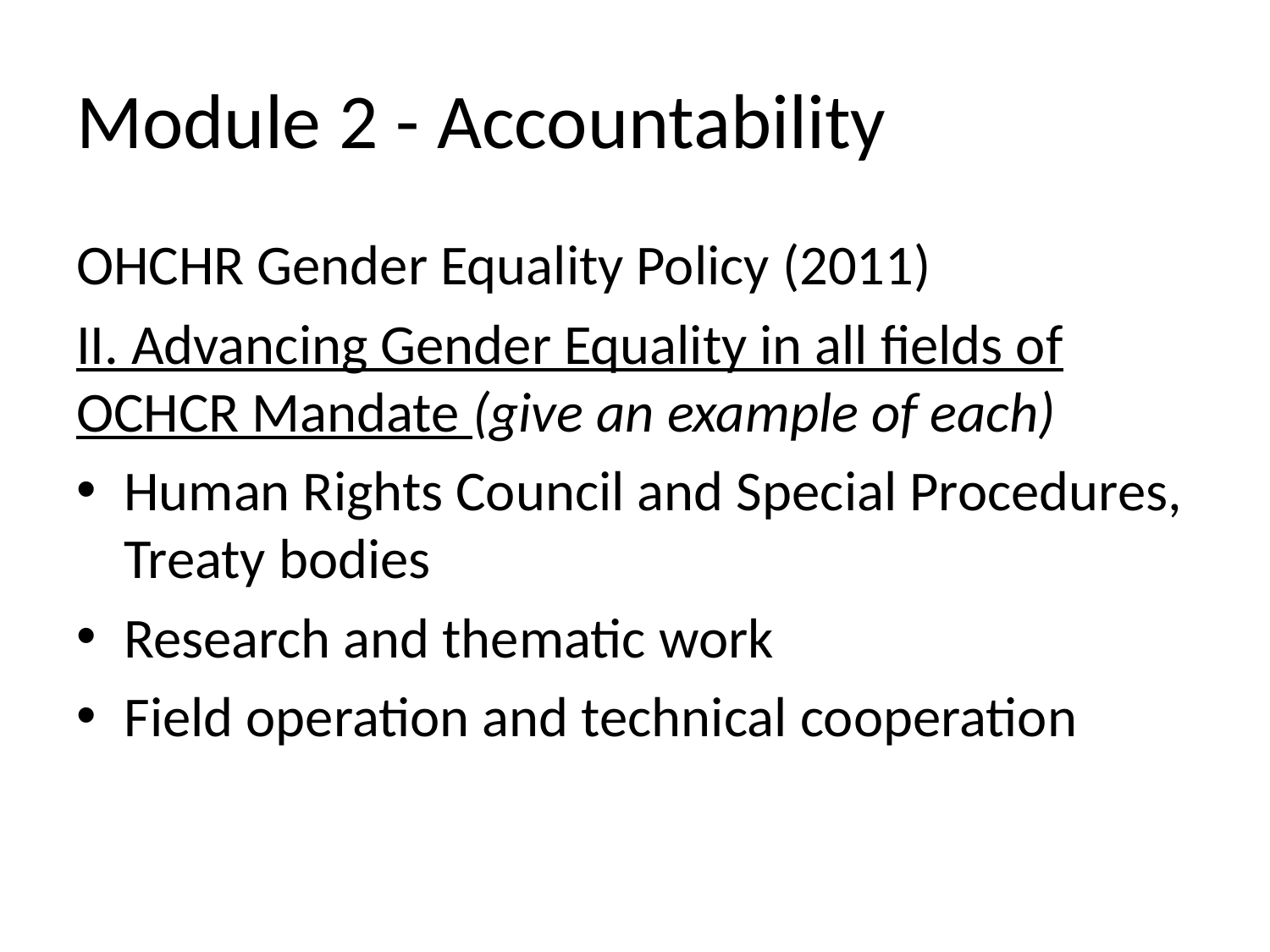

# Module 2 - Accountability
OHCHR Gender Equality Policy (2011)
II. Advancing Gender Equality in all fields of OCHCR Mandate (give an example of each)
Human Rights Council and Special Procedures, Treaty bodies
Research and thematic work
Field operation and technical cooperation